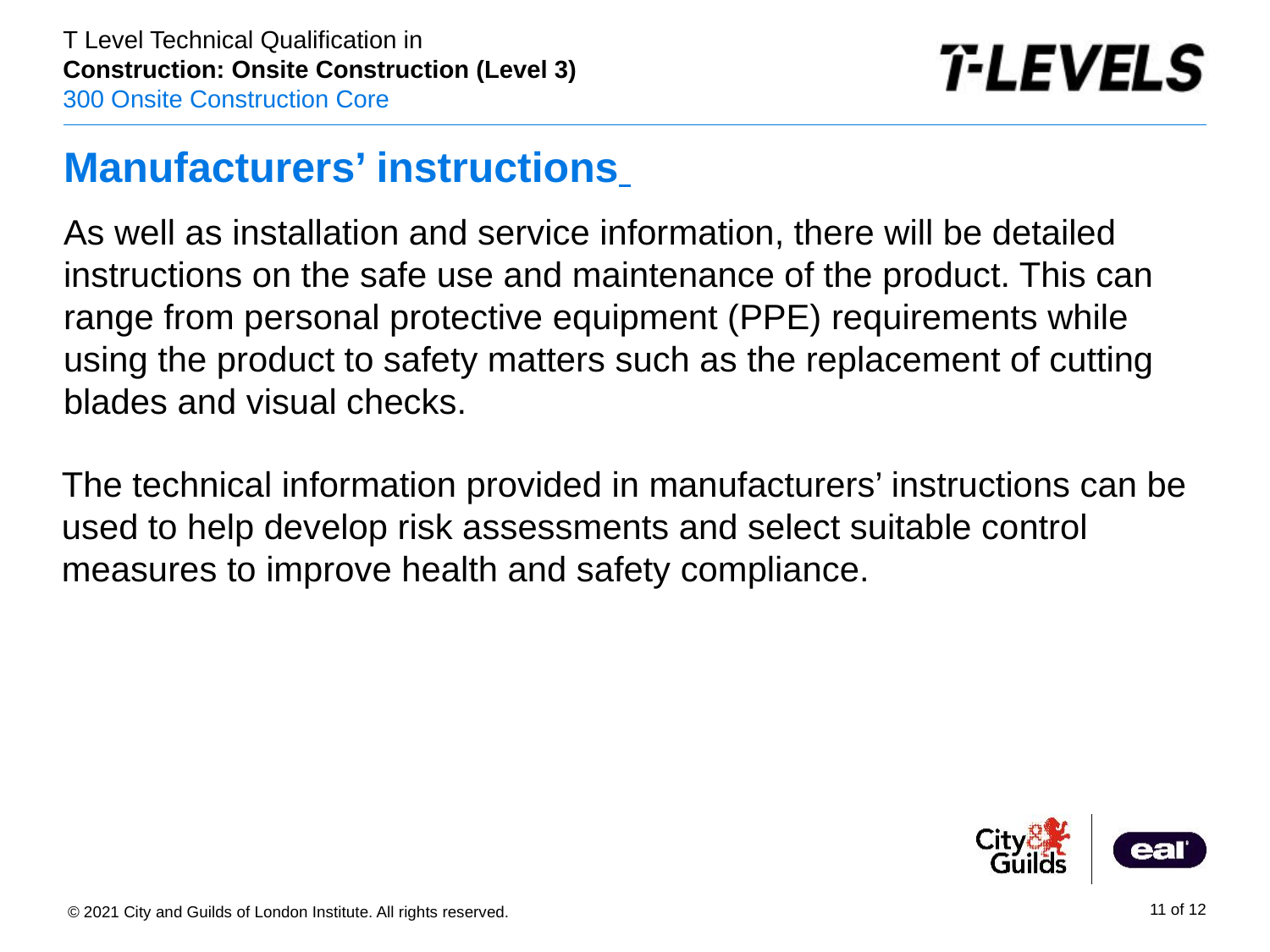

# Manufacturers’ instructions
As well as installation and service information, there will be detailed instructions on the safe use and maintenance of the product. This can range from personal protective equipment (PPE) requirements while using the product to safety matters such as the replacement of cutting blades and visual checks.
The technical information provided in manufacturers’ instructions can be used to help develop risk assessments and select suitable control measures to improve health and safety compliance.